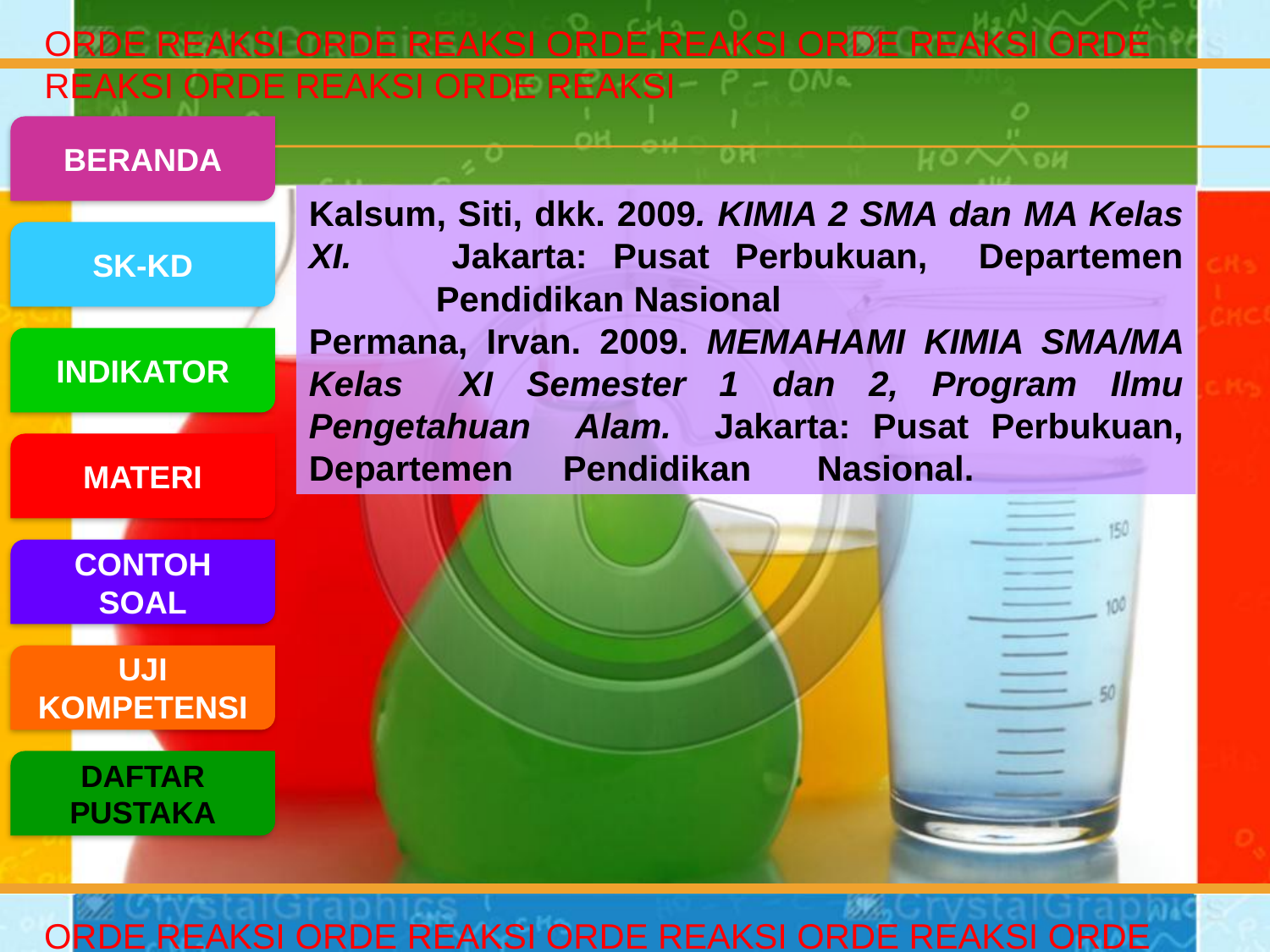

ORDE REAKSI ORDE REAKSI ORDE REAKSI ORDE REAKSI ORDE REAKSI ORDE REAKSI ORDE REAKSI
BERANDA
Kalsum, Siti, dkk. 2009. KIMIA 2 SMA dan MA Kelas XI. 	Jakarta: Pusat Perbukuan,  Departemen 	Pendidikan Nasional
Permana, Irvan. 2009. MEMAHAMI KIMIA SMA/MA Kelas 	XI Semester 1 dan 2, Program Ilmu Pengetahuan 	Alam. 	Jakarta: Pusat Perbukuan, Departemen 	Pendidikan 	Nasional.
SK-KD
INDIKATOR
MATERI
CONTOH SOAL
UJI KOMPETENSI
DAFTAR PUSTAKA
ORDE REAKSI ORDE REAKSI ORDE REAKSI ORDE REAKSI ORDE REAKSI ORDE REAKSI ORDE REAKSI